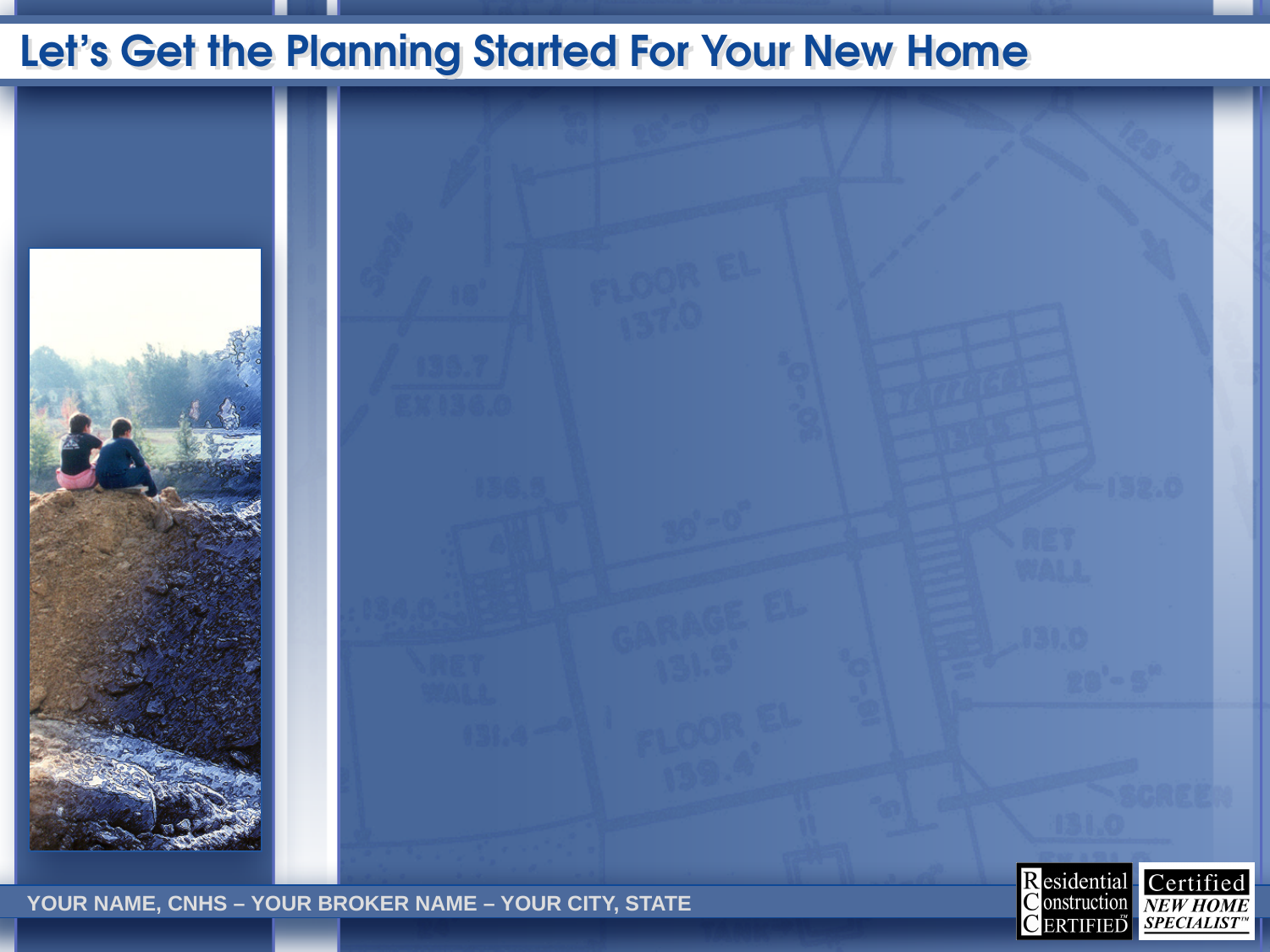

# Let’s Get the Planning Started For Your New Home

YOUR NAME, CNHS – YOUR BROKER NAME – YOUR CITY, STATE